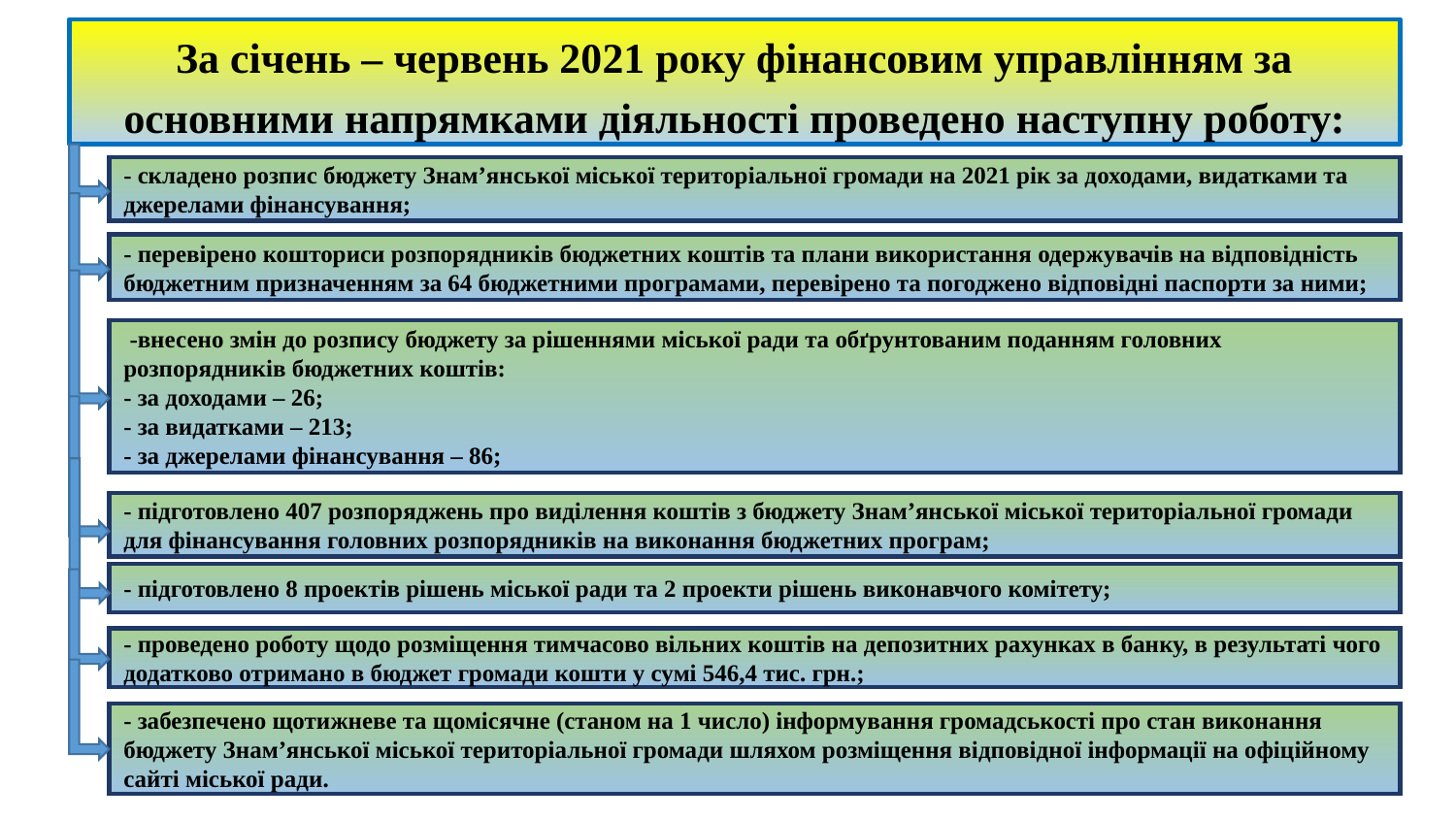

# За січень – червень 2021 року фінансовим управлінням за основними напрямками діяльності проведено наступну роботу:

- складено розпис бюджету Знам’янської міської територіальної громади на 2021 рік за доходами, видатками та джерелами фінансування;

- перевірено кошториси розпорядників бюджетних коштів та плани використання одержувачів на відповідність бюджетним призначенням за 64 бюджетними програмами, перевірено та погоджено відповідні паспорти за ними;

 -внесено змін до розпису бюджету за рішеннями міської ради та обґрунтованим поданням головних розпорядників бюджетних коштів:
- за доходами – 26;
- за видатками – 213;
- за джерелами фінансування – 86;

- підготовлено 407 розпоряджень про виділення коштів з бюджету Знам’янської міської територіальної громади для фінансування головних розпорядників на виконання бюджетних програм;

- підготовлено 8 проектів рішень міської ради та 2 проекти рішень виконавчого комітету;

- проведено роботу щодо розміщення тимчасово вільних коштів на депозитних рахунках в банку, в результаті чого додатково отримано в бюджет громади кошти у сумі 546,4 тис. грн.;

- забезпечено щотижневе та щомісячне (станом на 1 число) інформування громадськості про стан виконання бюджету Знам’янської міської територіальної громади шляхом розміщення відповідної інформації на офіційному сайті міської ради.